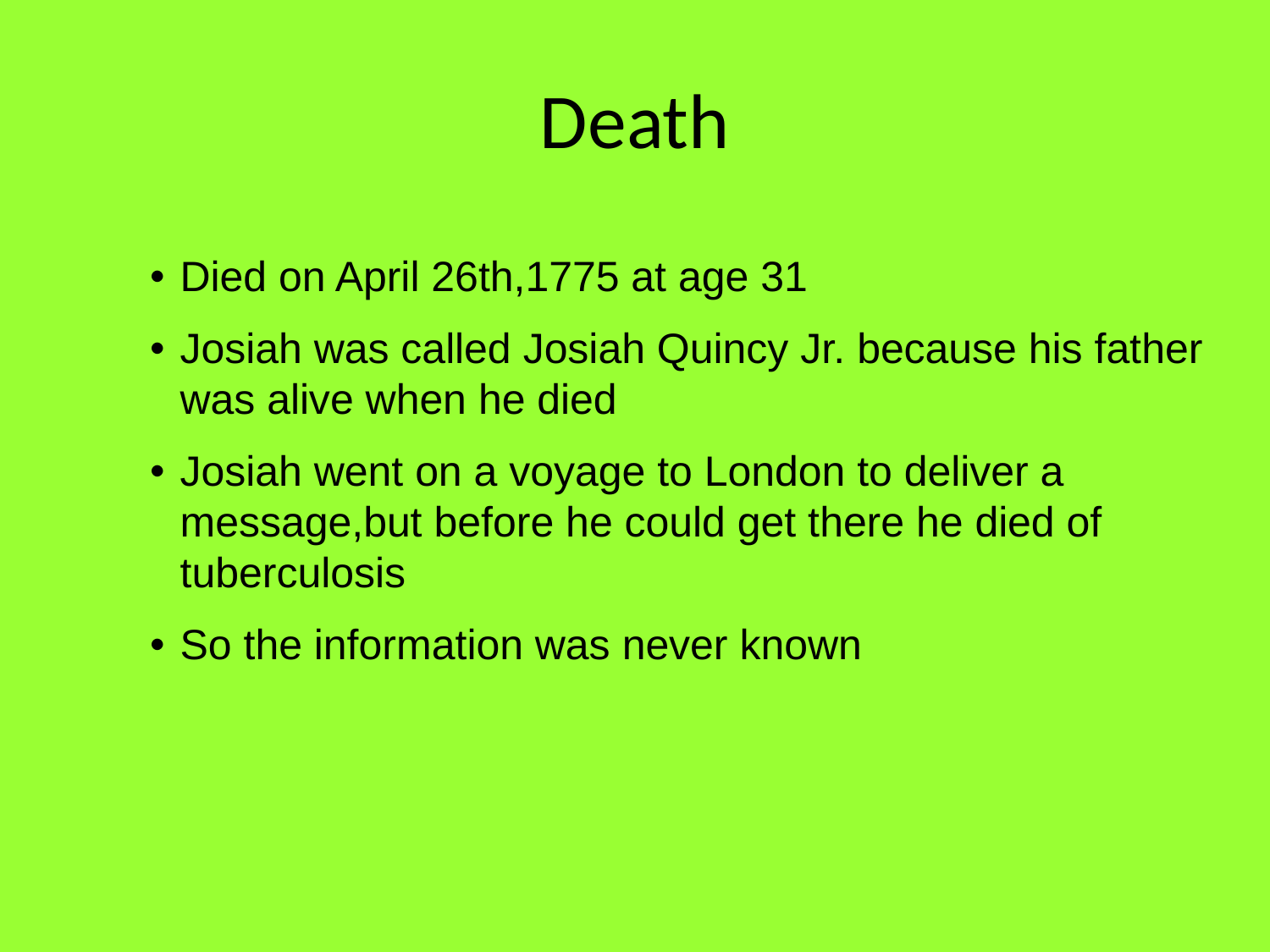

# Death
Died on April 26th,1775 at age 31
Josiah was called Josiah Quincy Jr. because his father was alive when he died
Josiah went on a voyage to London to deliver a message,but before he could get there he died of tuberculosis
So the information was never known